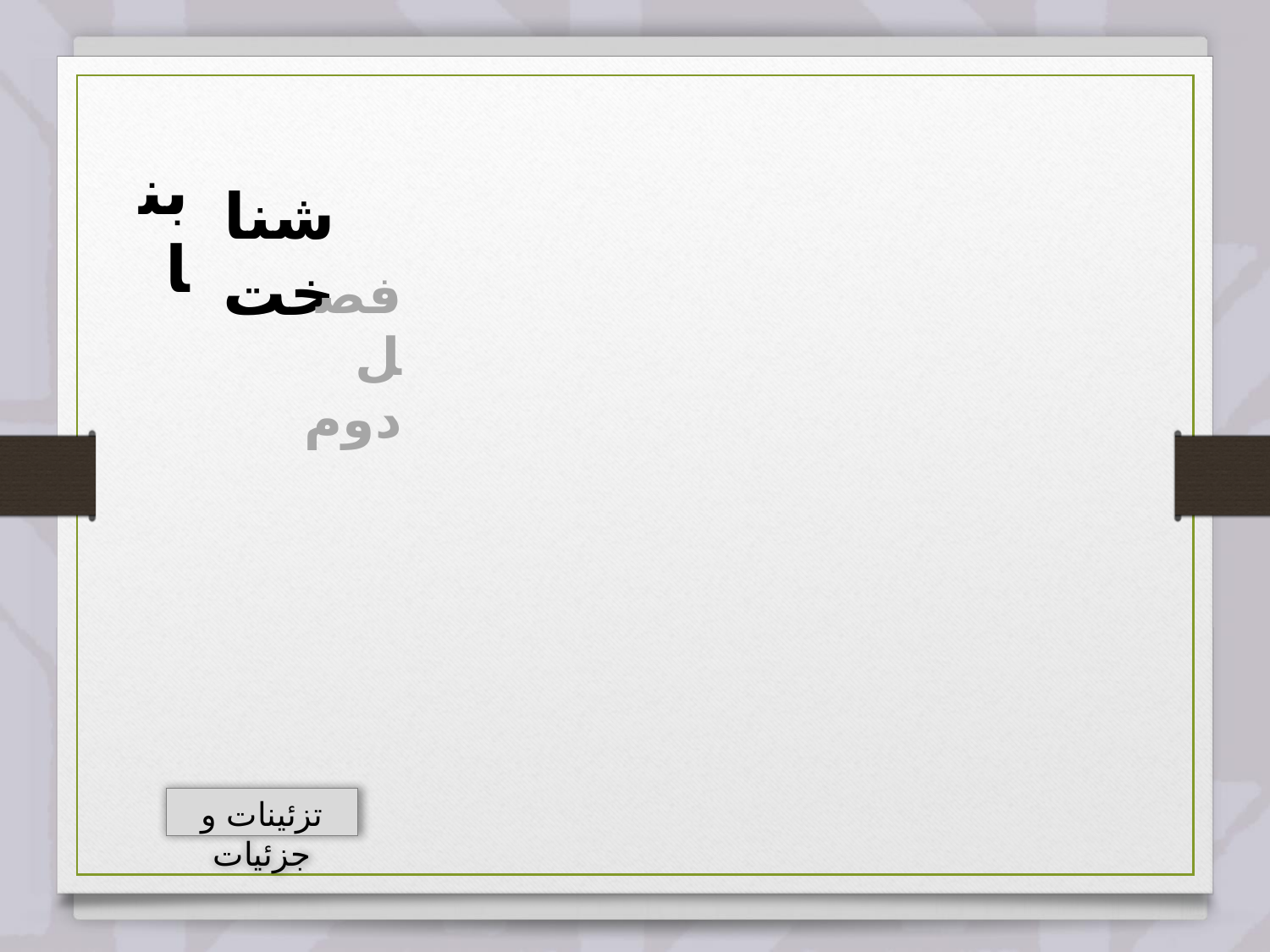

بنا
شناخت
فصل دوم
تزئینات و جزئیات